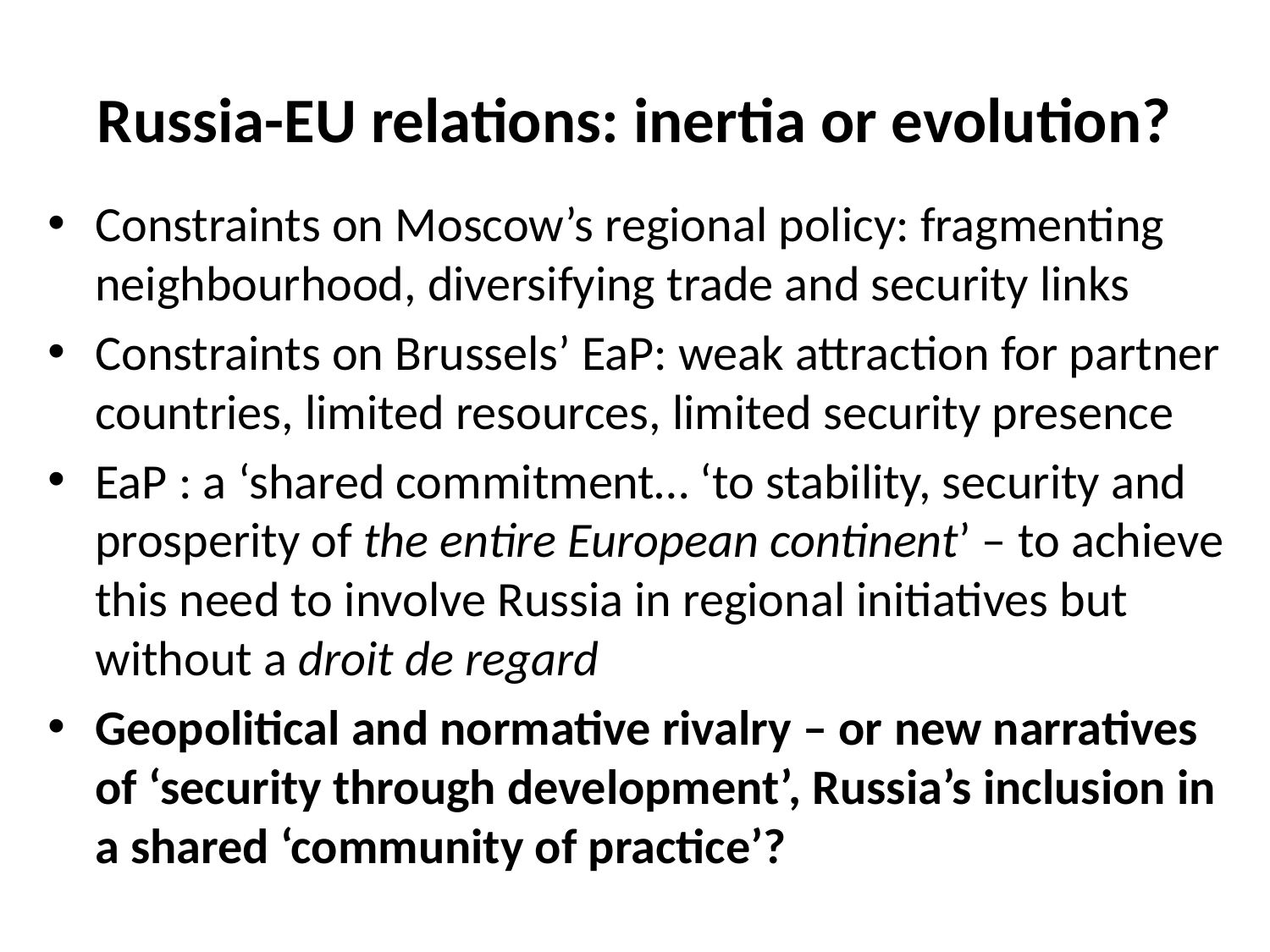

# Russia-EU relations: inertia or evolution?
Constraints on Moscow’s regional policy: fragmenting neighbourhood, diversifying trade and security links
Constraints on Brussels’ EaP: weak attraction for partner countries, limited resources, limited security presence
EaP : a ‘shared commitment… ‘to stability, security and prosperity of the entire European continent’ – to achieve this need to involve Russia in regional initiatives but without a droit de regard
Geopolitical and normative rivalry – or new narratives of ‘security through development’, Russia’s inclusion in a shared ‘community of practice’?